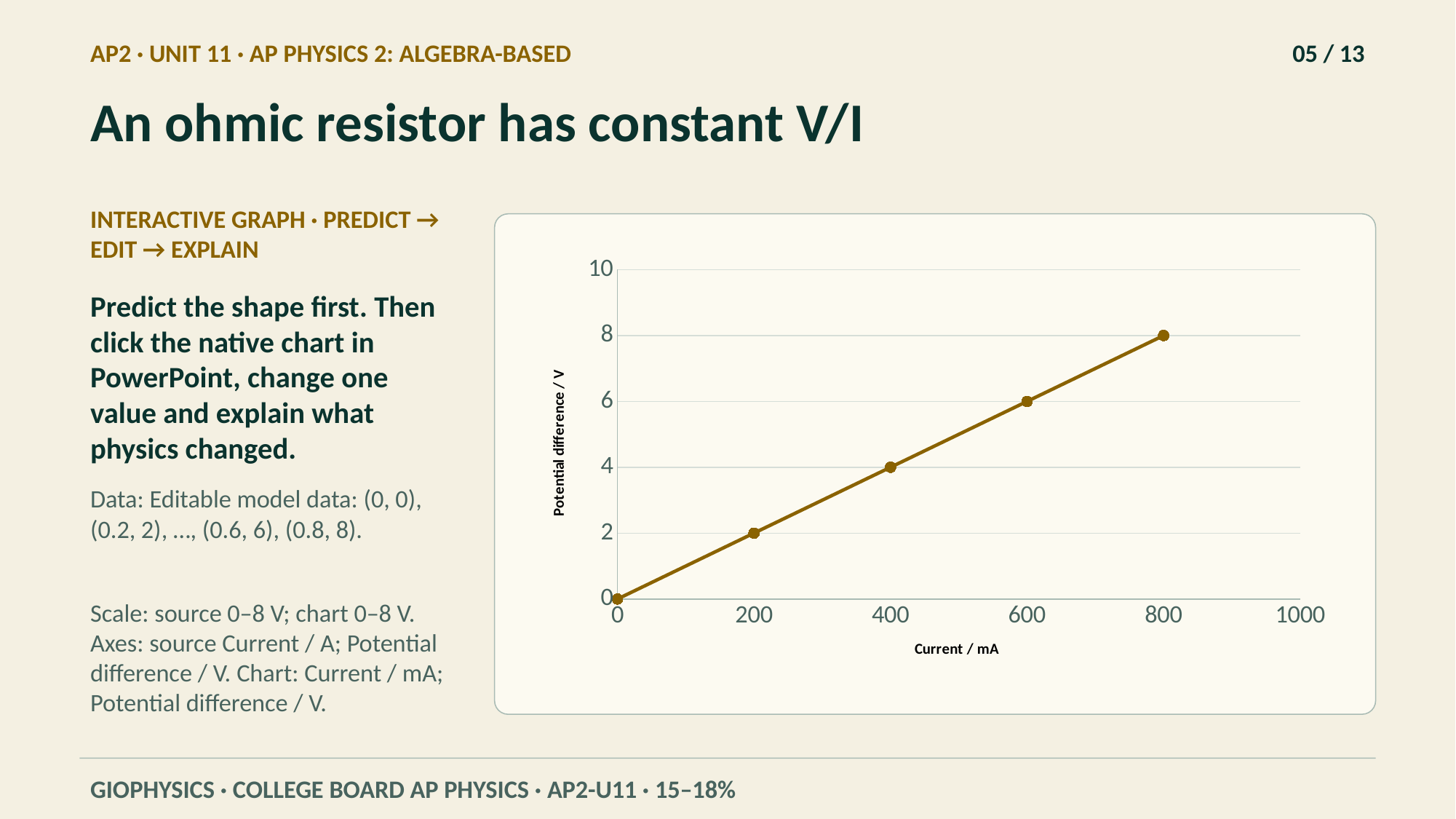

AP2 · UNIT 11 · AP PHYSICS 2: ALGEBRA-BASED
05 / 13
An ohmic resistor has constant V/I
INTERACTIVE GRAPH · PREDICT → EDIT → EXPLAIN

### Chart

| Category |  |
|---|---|
Predict the shape first. Then click the native chart in PowerPoint, change one value and explain what physics changed.
Data: Editable model data: (0, 0), (0.2, 2), …, (0.6, 6), (0.8, 8).
Scale: source 0–8 V; chart 0–8 V. Axes: source Current / A; Potential difference / V. Chart: Current / mA; Potential difference / V.

GIOPHYSICS · COLLEGE BOARD AP PHYSICS · AP2-U11 · 15–18%